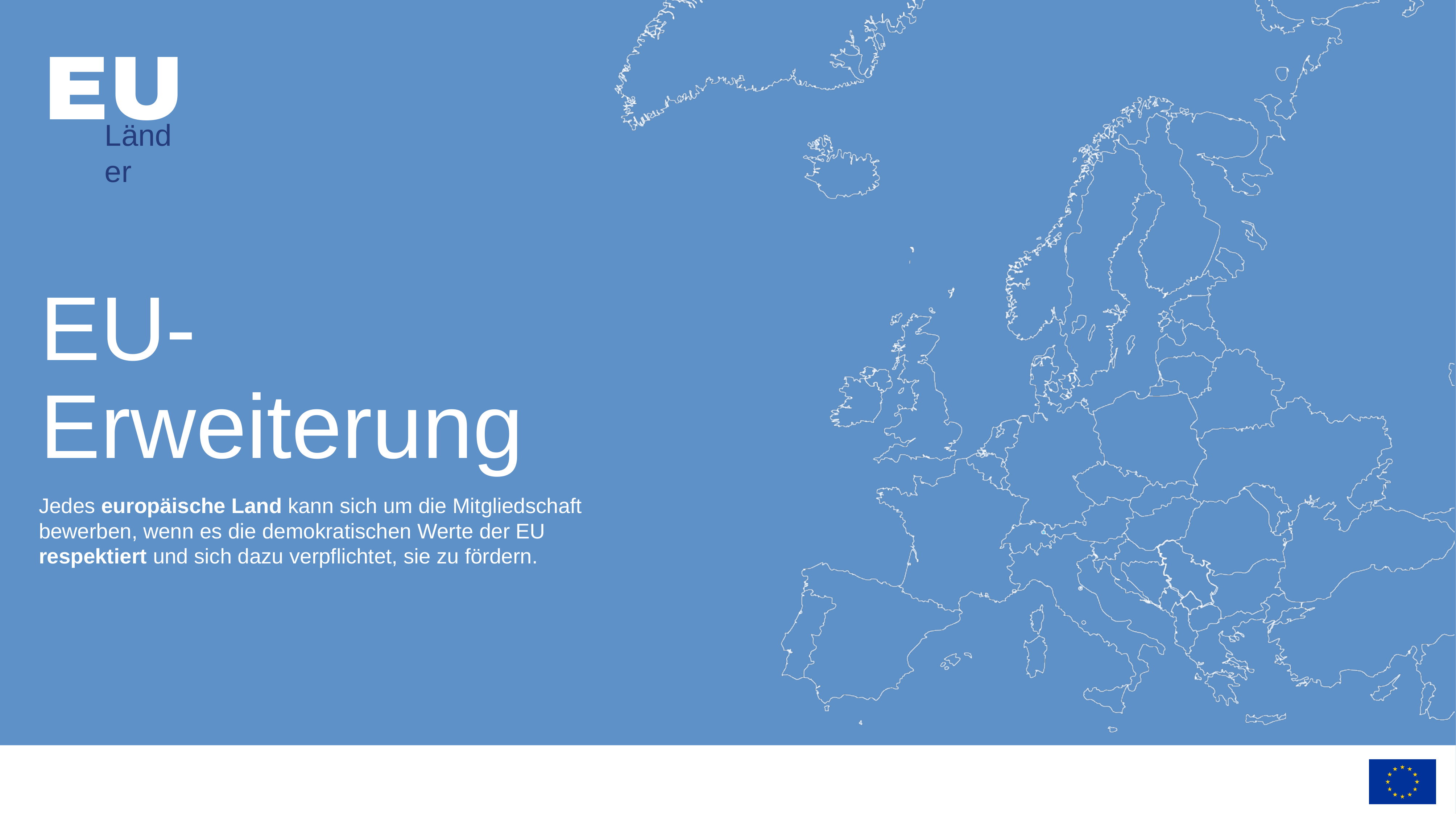

EU-Erweiterung
EU-Erweiterung
Jedes europäische Land kann sich um die Mitgliedschaft bewerben, wenn es die demokratischen Werte der EU respektiert und sich dazu verpflichtet, sie zu fördern.